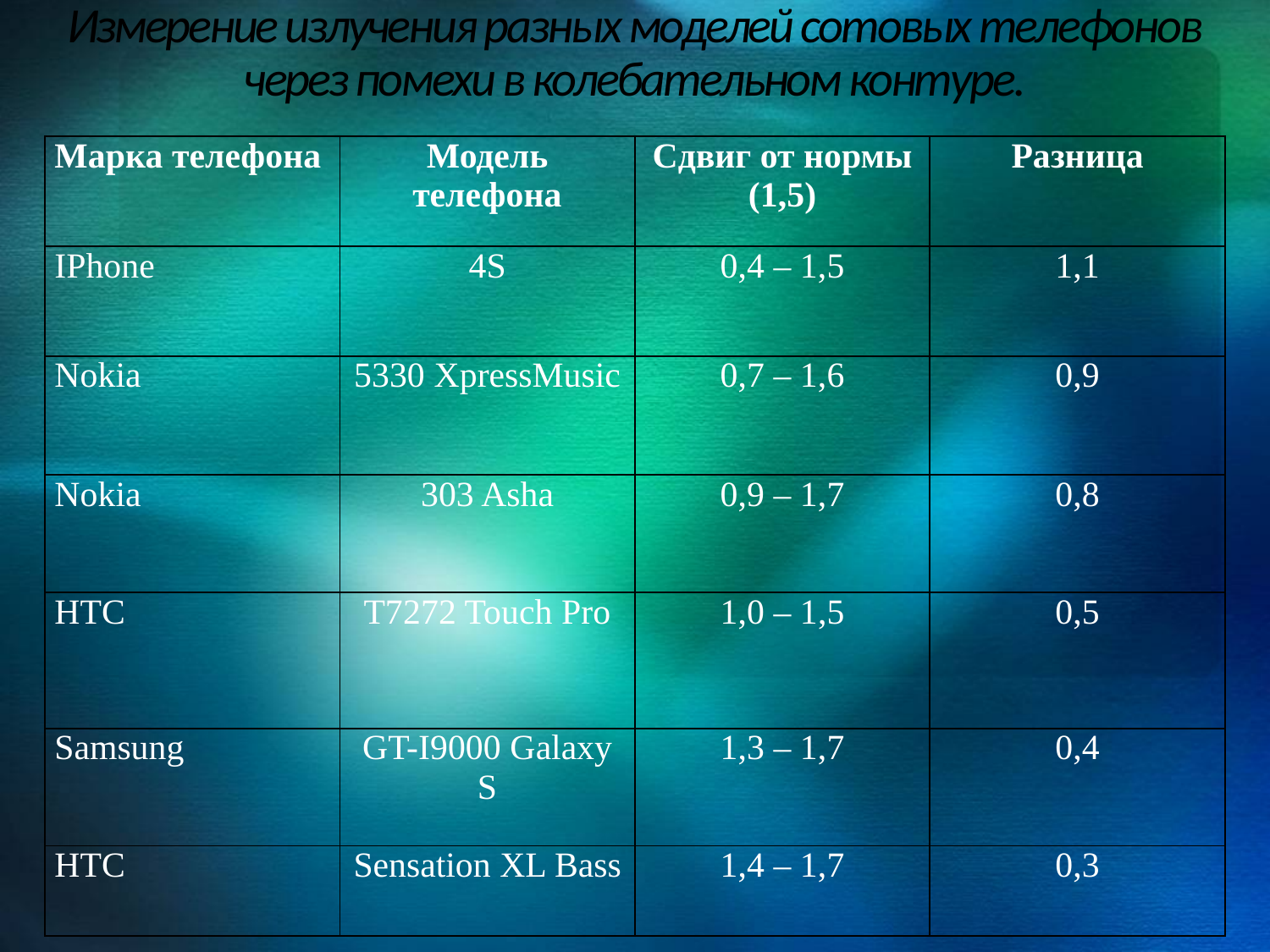

# Измерение излучения разных моделей сотовых телефонов через помехи в колебательном контуре.
| Марка телефона | Модель телефона | Сдвиг от нормы (1,5) | Разница |
| --- | --- | --- | --- |
| IPhone | 4S | 0,4 – 1,5 | 1,1 |
| Nokia | 5330 XpressMusic | 0,7 – 1,6 | 0,9 |
| Nokia | 303 Asha | 0,9 – 1,7 | 0,8 |
| HTC | T7272 Touch Pro | 1,0 – 1,5 | 0,5 |
| Samsung | GT-I9000 Galaxy S | 1,3 – 1,7 | 0,4 |
| HTC | Sensation XL Bass | 1,4 – 1,7 | 0,3 |